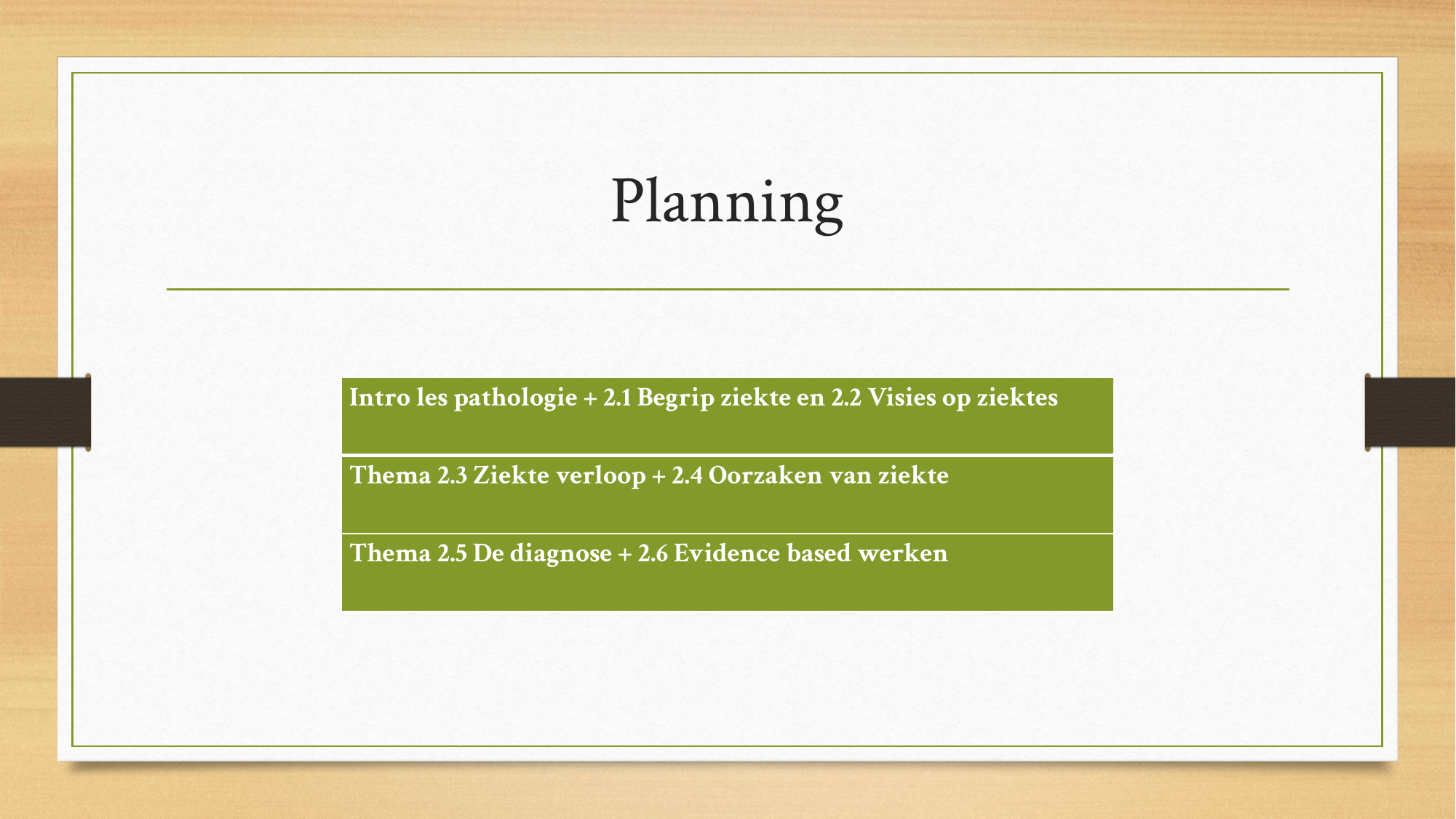

# Planning
| Intro les pathologie + 2.1 Begrip ziekte en 2.2 Visies op ziektes |
| --- |
| Thema 2.3 Ziekte verloop + 2.4 Oorzaken van ziekte |
| Thema 2.5 De diagnose + 2.6 Evidence based werken |